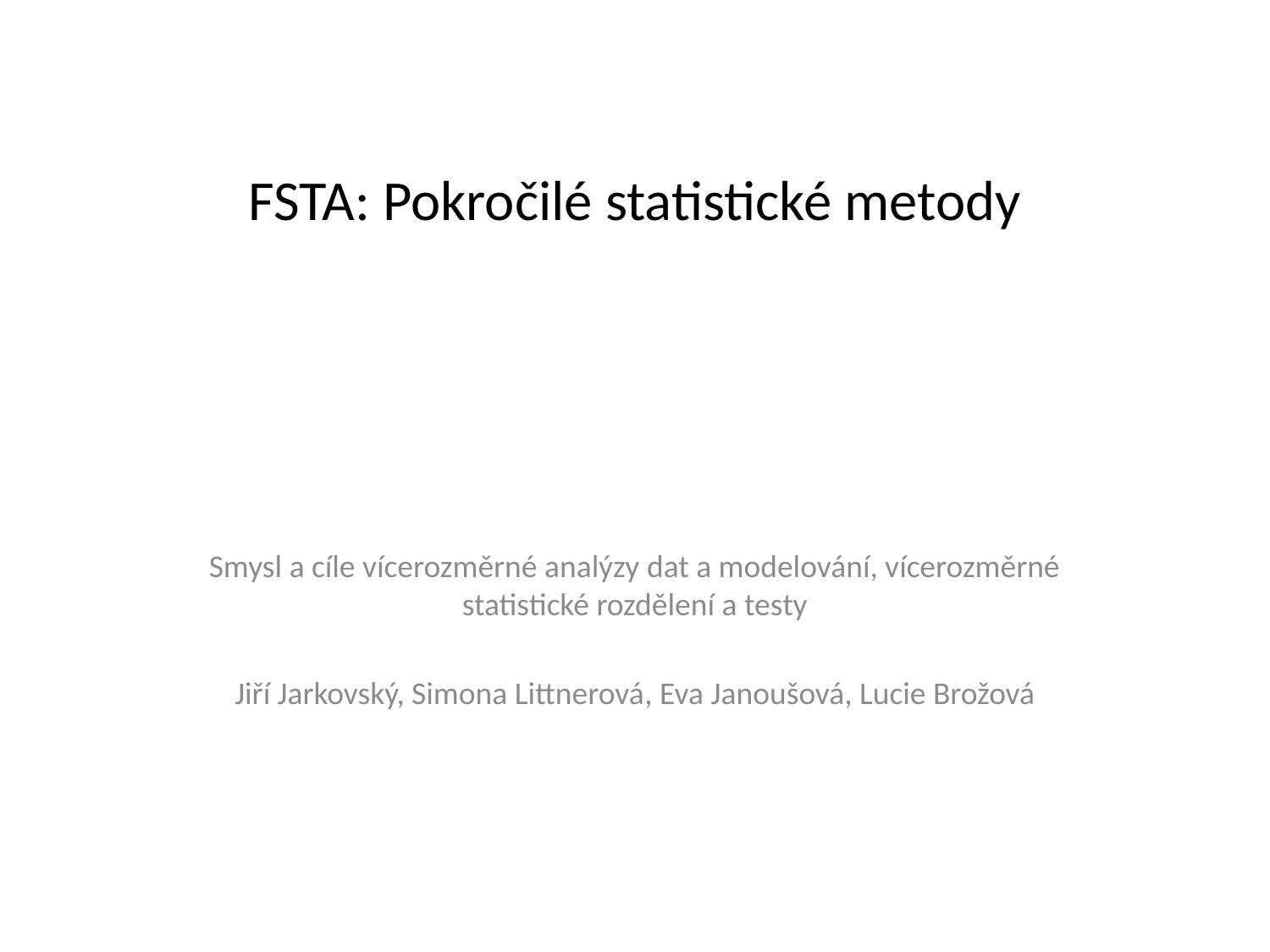

# FSTA: Pokročilé statistické metody
Smysl a cíle vícerozměrné analýzy dat a modelování, vícerozměrné statistické rozdělení a testy

Jiří Jarkovský, Simona Littnerová, Eva Janoušová, Lucie Brožová